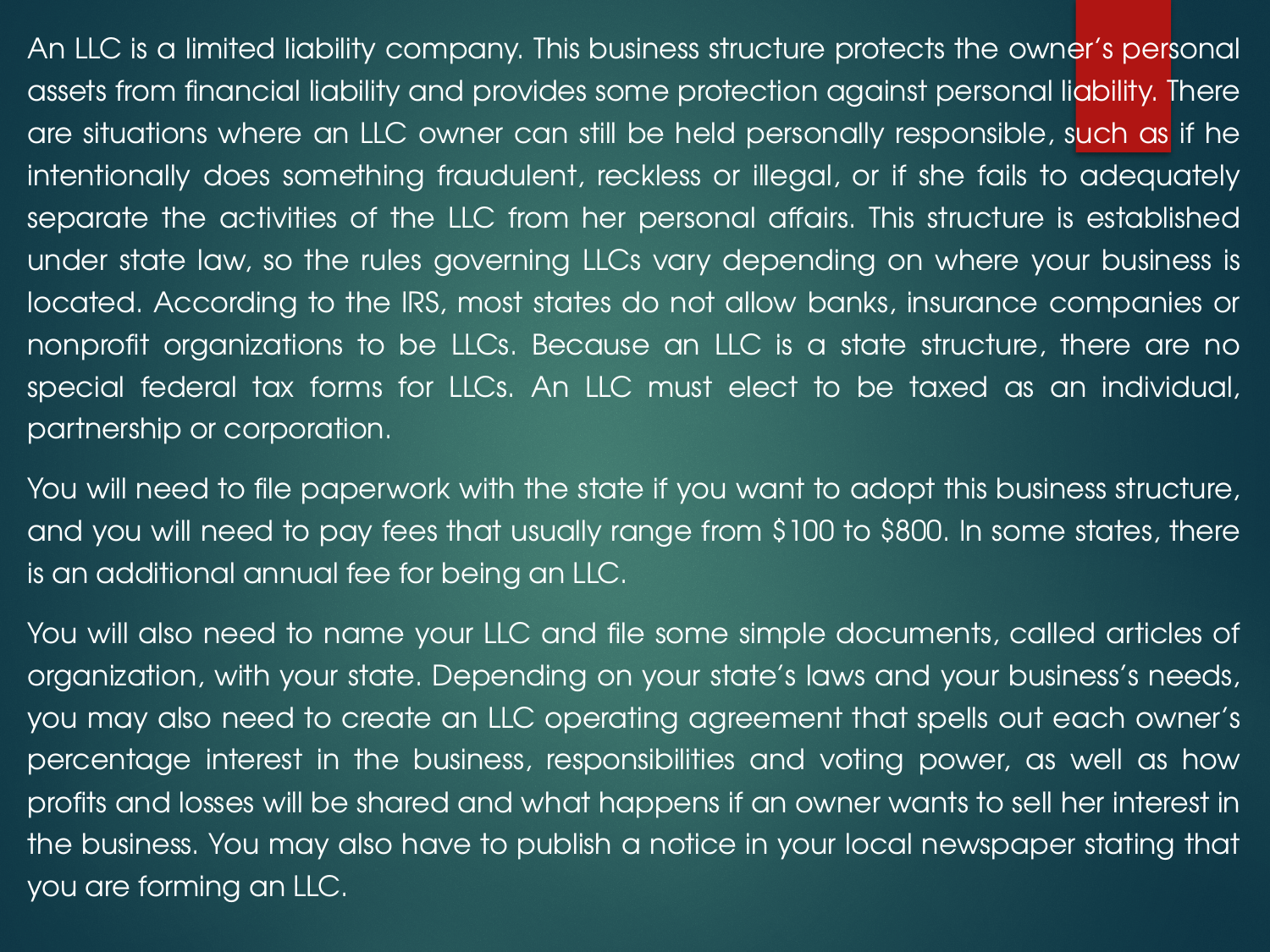

An LLC is a limited liability company. This business structure protects the owner’s personal assets from financial liability and provides some protection against personal liability. There are situations where an LLC owner can still be held personally responsible, such as if he intentionally does something fraudulent, reckless or illegal, or if she fails to adequately separate the activities of the LLC from her personal affairs. This structure is established under state law, so the rules governing LLCs vary depending on where your business is located. According to the IRS, most states do not allow banks, insurance companies or nonprofit organizations to be LLCs. Because an LLC is a state structure, there are no special federal tax forms for LLCs. An LLC must elect to be taxed as an individual, partnership or corporation.
You will need to file paperwork with the state if you want to adopt this business structure, and you will need to pay fees that usually range from $100 to $800. In some states, there is an additional annual fee for being an LLC.
You will also need to name your LLC and file some simple documents, called articles of organization, with your state. Depending on your state’s laws and your business’s needs, you may also need to create an LLC operating agreement that spells out each owner’s percentage interest in the business, responsibilities and voting power, as well as how profits and losses will be shared and what happens if an owner wants to sell her interest in the business. You may also have to publish a notice in your local newspaper stating that you are forming an LLC.